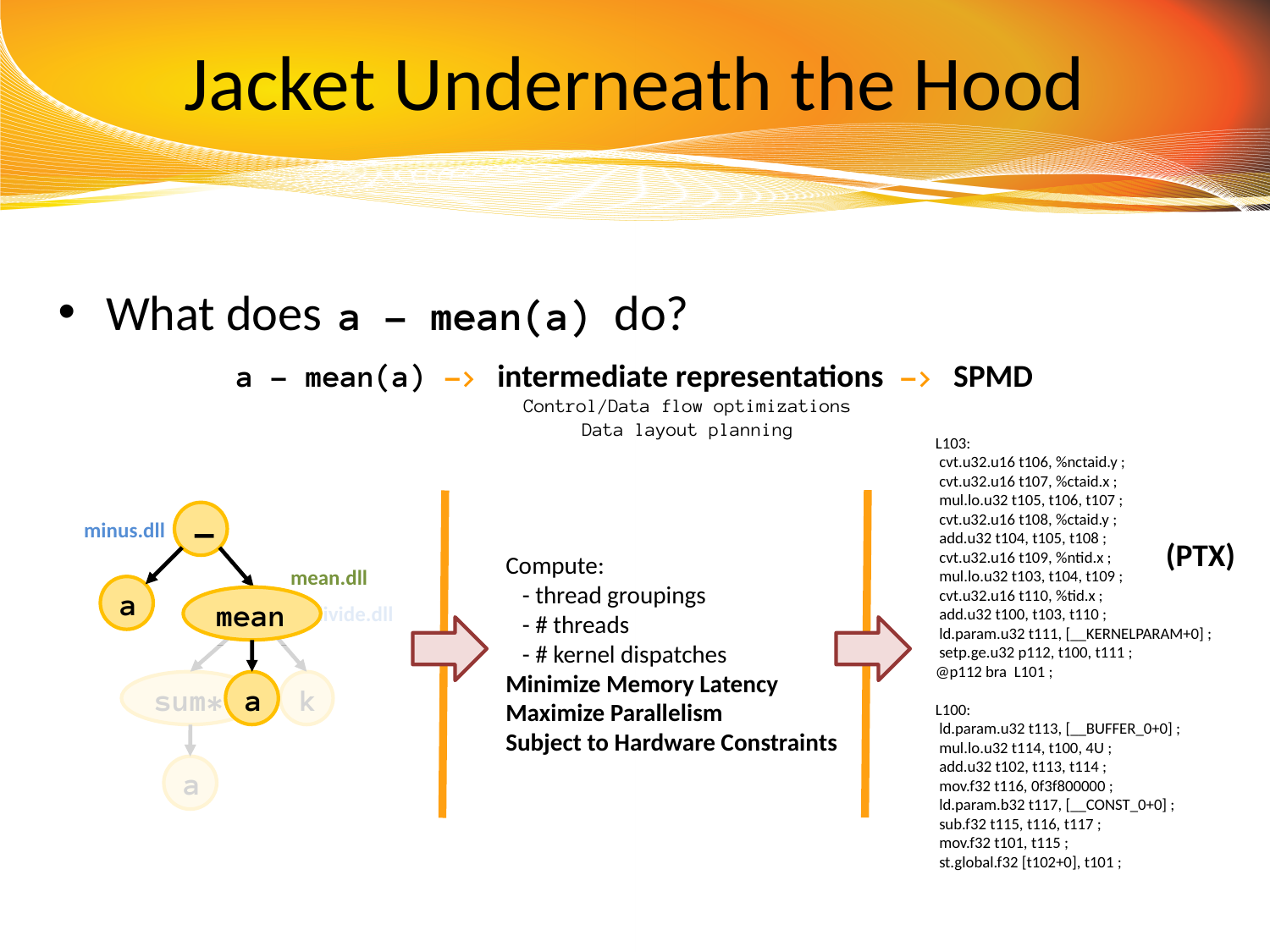

# Jacket Underneath the Hood
What does  a – mean(a)  do?
a – mean(a) -> intermediate representations -> SPMD
Control/Data flow optimizations
Data layout planning
L103:
 cvt.u32.u16 t106, %nctaid.y ;
 cvt.u32.u16 t107, %ctaid.x ;
 mul.lo.u32 t105, t106, t107 ;
 cvt.u32.u16 t108, %ctaid.y ;
 add.u32 t104, t105, t108 ;
 cvt.u32.u16 t109, %ntid.x ;
 mul.lo.u32 t103, t104, t109 ;
 cvt.u32.u16 t110, %tid.x ;
 add.u32 t100, t103, t110 ;
 ld.param.u32 t111, [__KERNELPARAM+0] ;
 setp.ge.u32 p112, t100, t111 ;
@p112 bra  L101 ;

L100:
 ld.param.u32 t113, [__BUFFER_0+0] ;
 mul.lo.u32 t114, t100, 4U ;
 add.u32 t102, t113, t114 ;
 mov.f32 t116, 0f3f800000 ;
 ld.param.b32 t117, [__CONST_0+0] ;
 sub.f32 t115, t116, t117 ;
 mov.f32 t101, t115 ;
 st.global.f32 [t102+0], t101 ;
-
a
/
sum*
k
a
minus.dll
mean.dll
mrdivide.dll
Compute:
   - thread groupings
   - # threads
   - # kernel dispatches
Minimize Memory Latency
Maximize Parallelism
Subject to Hardware Constraints

(PTX)
mean
a